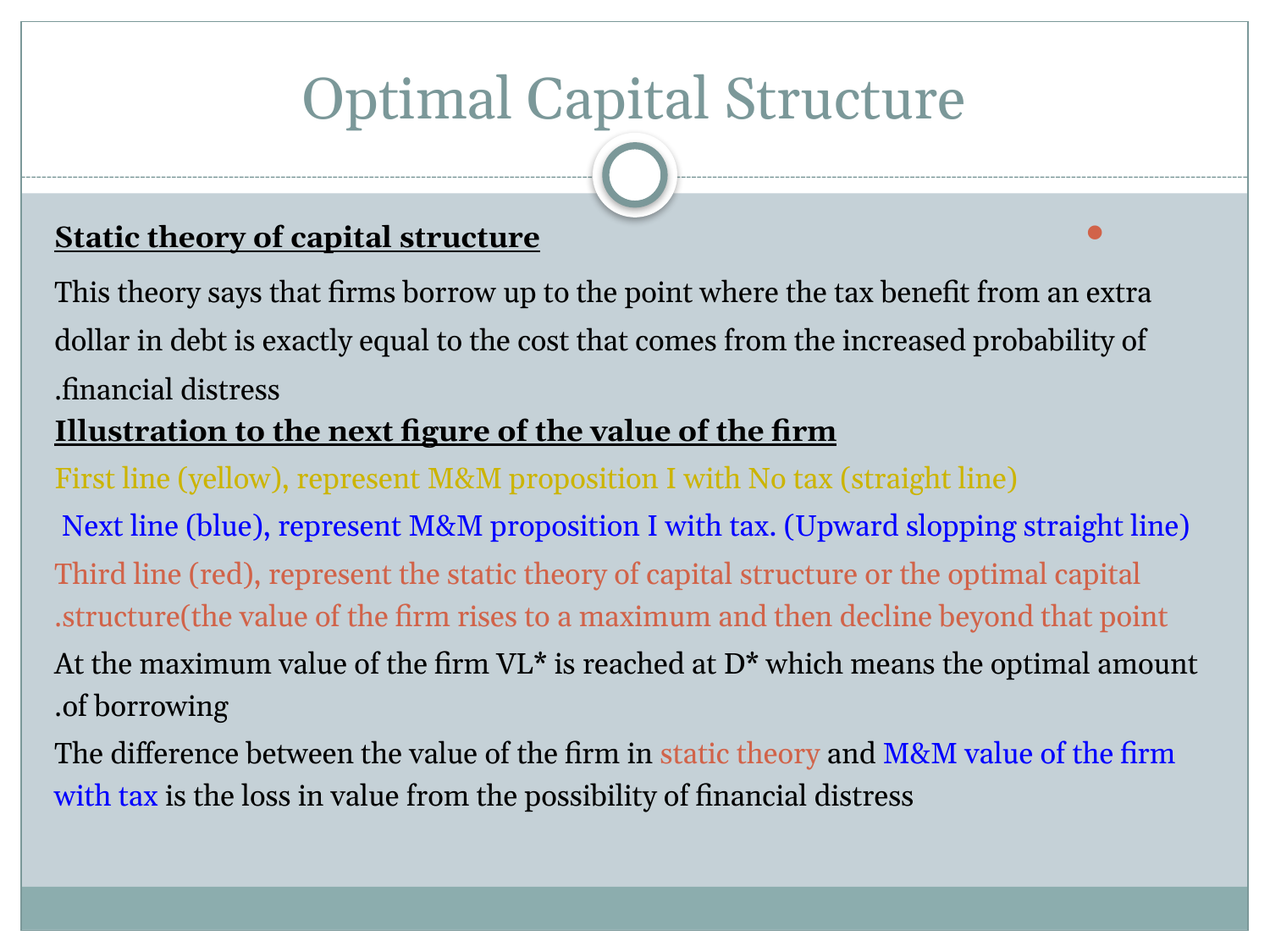

# Optimal Capital Structure
Static theory of capital structure
This theory says that firms borrow up to the point where the tax benefit from an extra dollar in debt is exactly equal to the cost that comes from the increased probability of financial distress.
Illustration to the next figure of the value of the firm
First line (yellow), represent M&M proposition I with No tax (straight line)
Next line (blue), represent M&M proposition I with tax. (Upward slopping straight line)
Third line (red), represent the static theory of capital structure or the optimal capital structure(the value of the firm rises to a maximum and then decline beyond that point.
At the maximum value of the firm VL* is reached at D* which means the optimal amount of borrowing.
The difference between the value of the firm in static theory and M&M value of the firm with tax is the loss in value from the possibility of financial distress